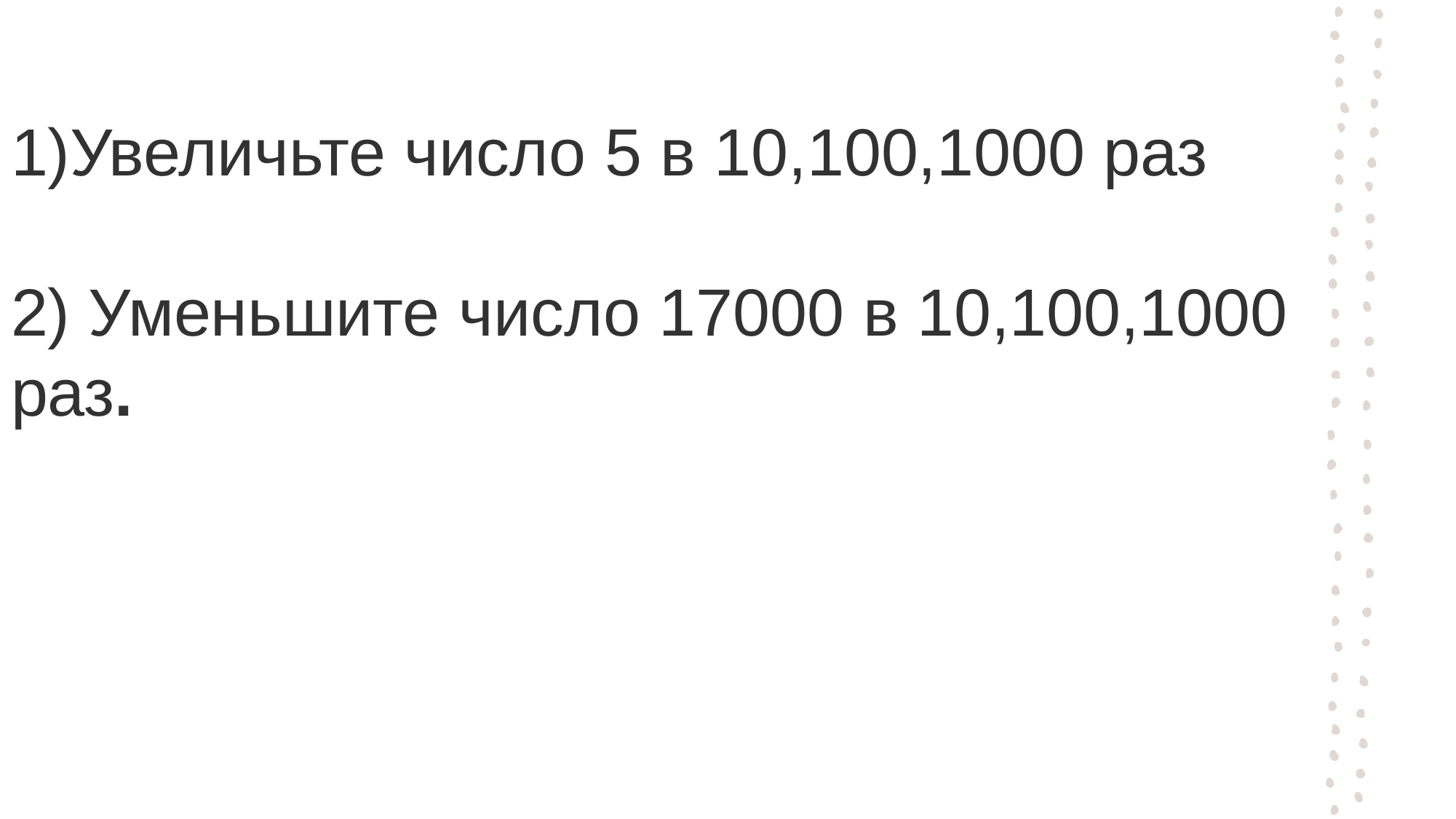

# 1)Увеличьте число 5 в 10,100,1000 раз   2) Уменьшите число 17000 в 10,100,1000 раз.